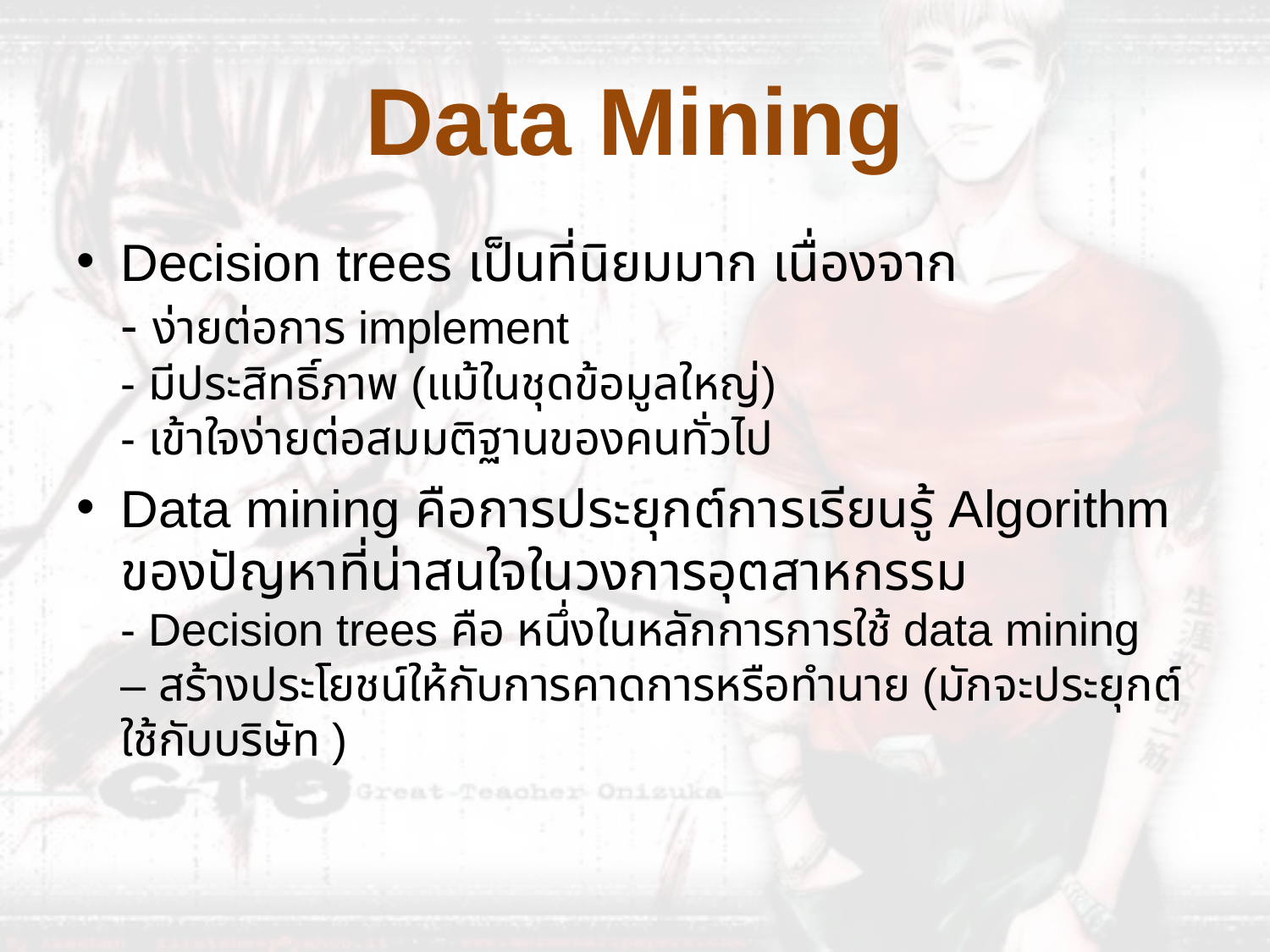

# Data Mining
Decision trees เป็นที่นิยมมาก เนื่องจาก
- ง่ายต่อการ implement
- มีประสิทธิ์ภาพ (แม้ในชุดข้อมูลใหญ่)
- เข้าใจง่ายต่อสมมติฐานของคนทั่วไป
Data mining คือการประยุกต์การเรียนรู้ Algorithm ของปัญหาที่น่าสนใจในวงการอุตสาหกรรม
- Decision trees คือ หนึ่งในหลักการการใช้ data mining
– สร้างประโยชน์ให้กับการคาดการหรือทำนาย (มักจะประยุกต์ใช้กับบริษัท )